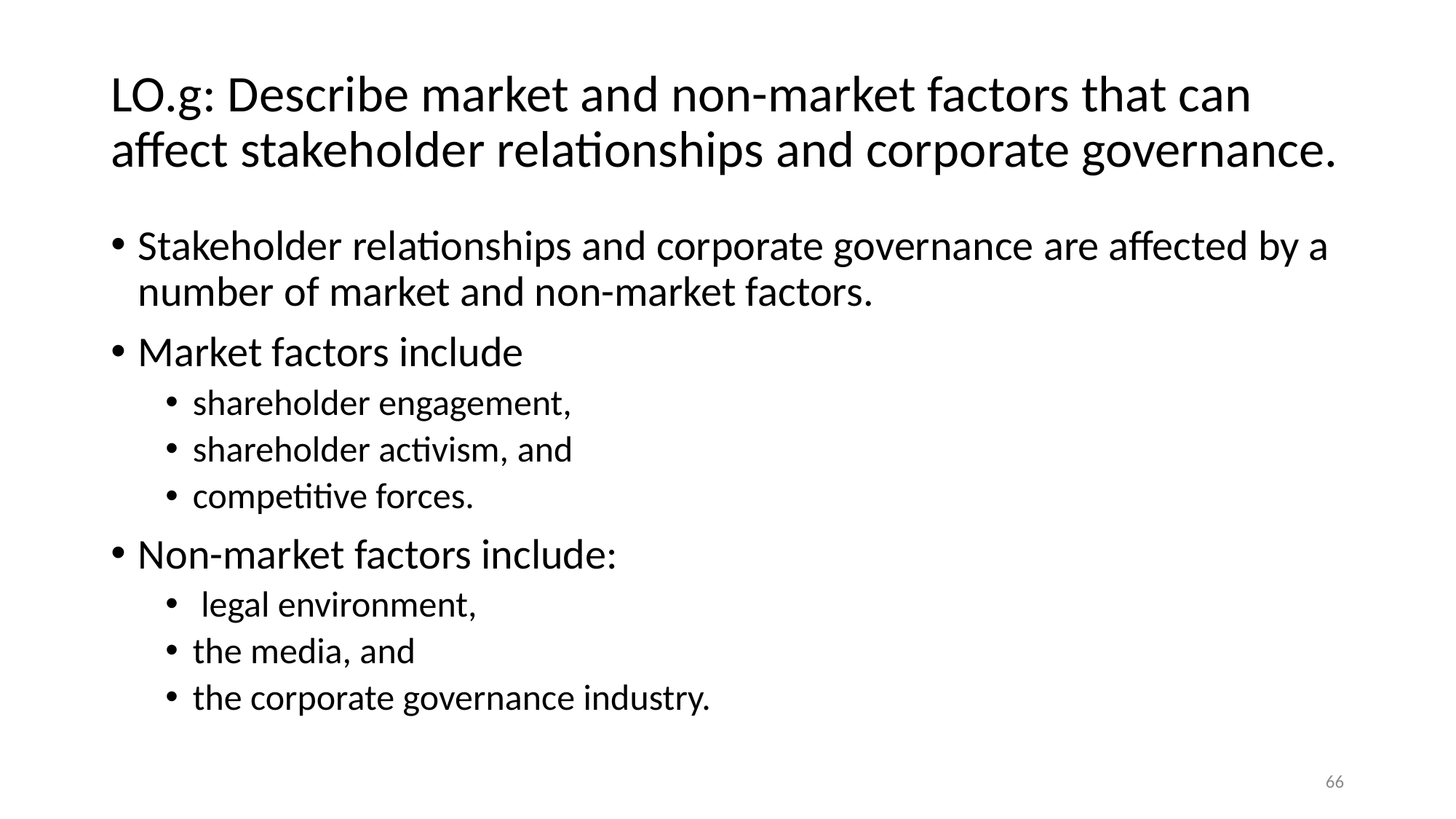

# LO.g: Describe market and non-market factors that can affect stakeholder relationships and corporate governance.
Stakeholder relationships and corporate governance are affected by a number of market and non-market factors.
Market factors include
shareholder engagement,
shareholder activism, and
competitive forces.
Non-market factors include:
 legal environment,
the media, and
the corporate governance industry.
66